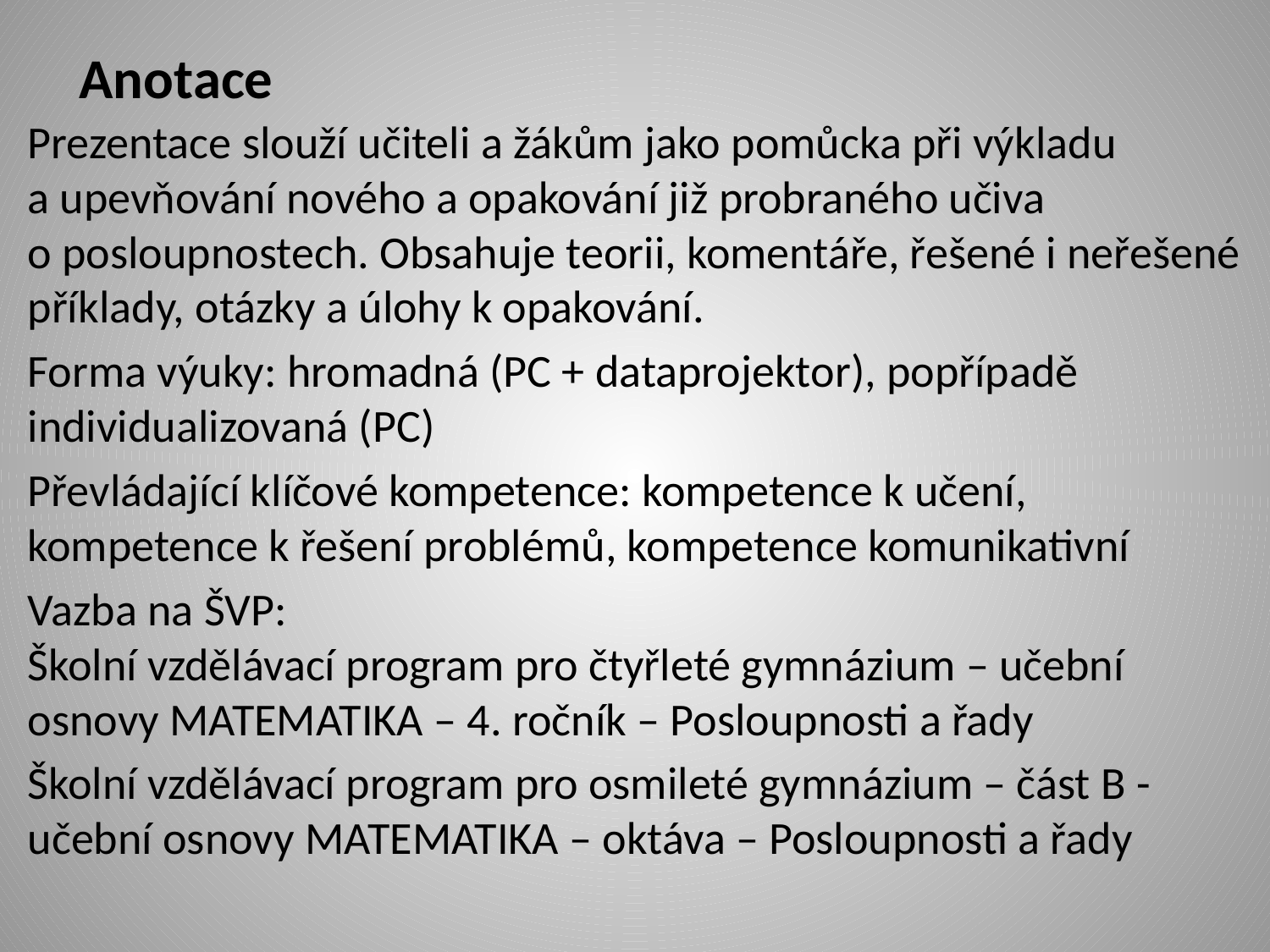

Anotace
Prezentace slouží učiteli a žákům jako pomůcka při výkladu
a upevňování nového a opakování již probraného učiva
o posloupnostech. Obsahuje teorii, komentáře, řešené i neřešené příklady, otázky a úlohy k opakování.
Forma výuky: hromadná (PC + dataprojektor), popřípadě individualizovaná (PC)
Převládající klíčové kompetence: kompetence k učení, kompetence k řešení problémů, kompetence komunikativní
Vazba na ŠVP:
Školní vzdělávací program pro čtyřleté gymnázium – učební osnovy MATEMATIKA – 4. ročník – Posloupnosti a řady
Školní vzdělávací program pro osmileté gymnázium – část B - učební osnovy MATEMATIKA – oktáva – Posloupnosti a řady